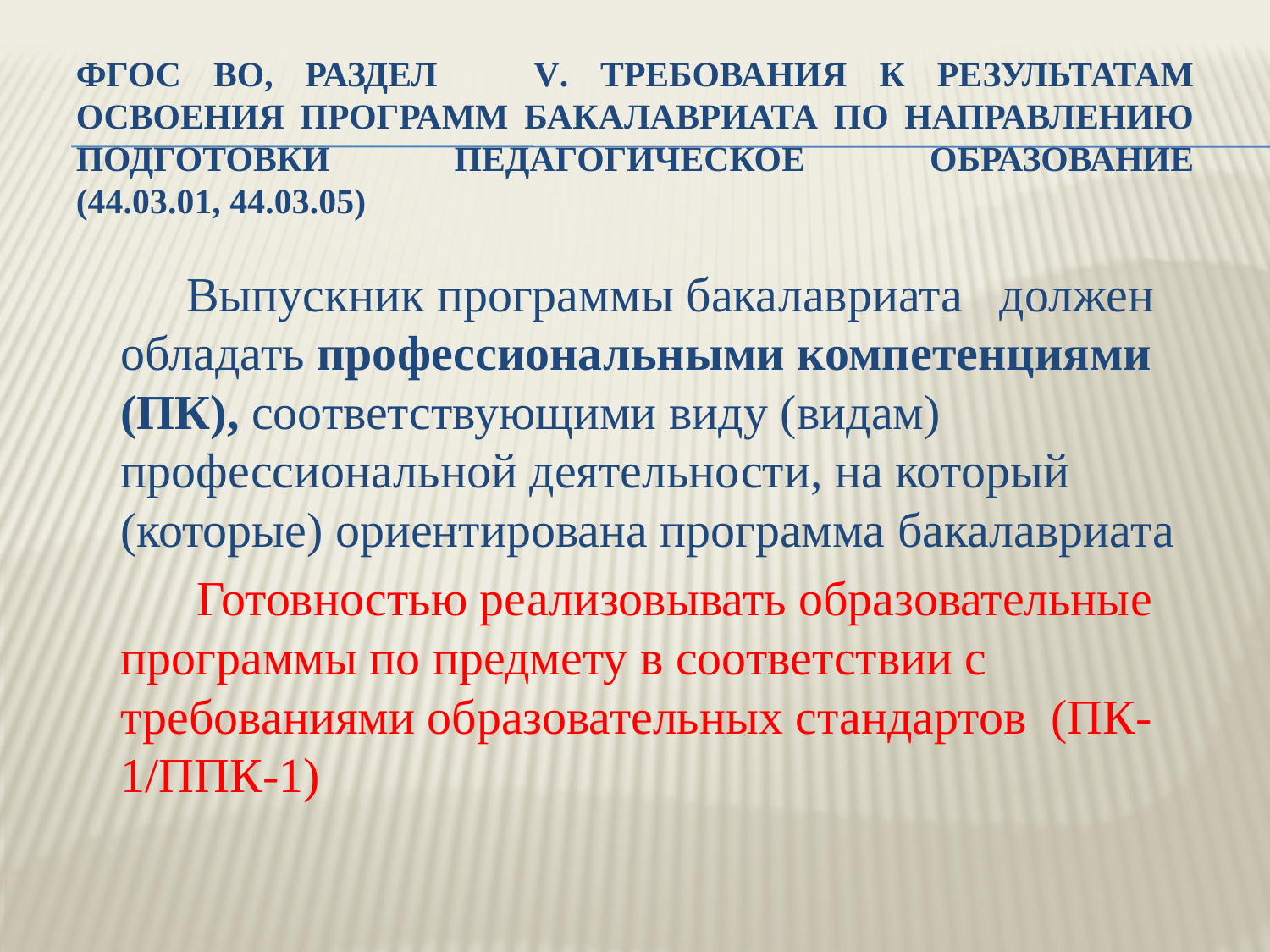

# ФГОС ВО, раздел   V. ТРЕБОВАНИЯ К РЕЗУЛЬТАТАМ ОСВОЕНИЯ ПРОГРАММ БАКАЛАВРИАТА ПО НАПРАВЛЕНИЮ ПОДГОТОВКИ ПЕДАГОГИЧЕСКОЕ ОБРАЗОВАНИЕ (44.03.01, 44.03.05)
         Выпускник программы бакалавриата   должен обладать профессиональными компетенциями (ПК), соответствующими виду (видам) профессиональной деятельности, на который (которые) ориентирована программа бакалавриата
           Готовностью реализовывать образовательные программы по предмету в соответствии с требованиями образовательных стандартов  (ПК-1/ППК-1)